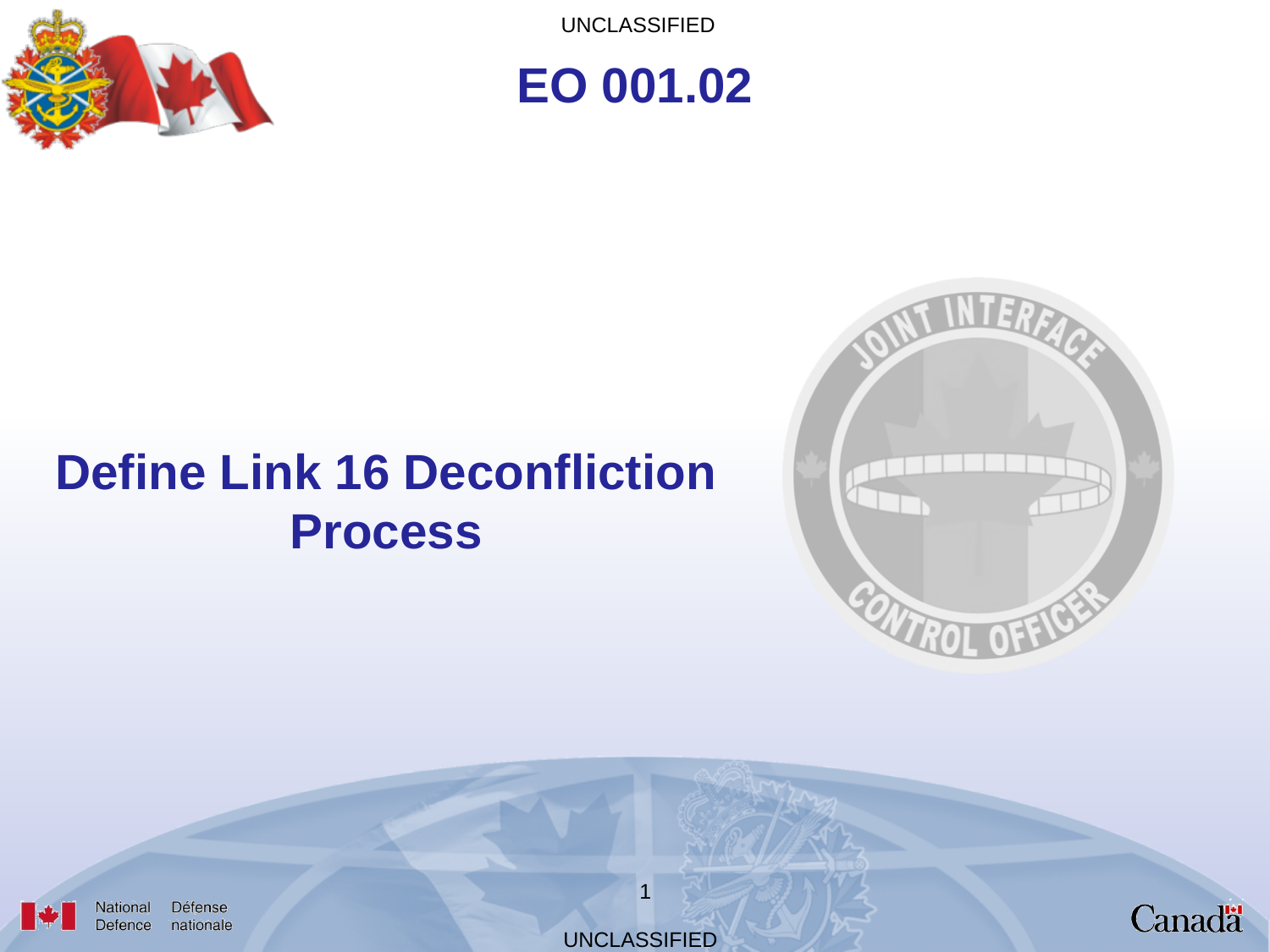

EO 001.02
Define Link 16 Deconfliction Process